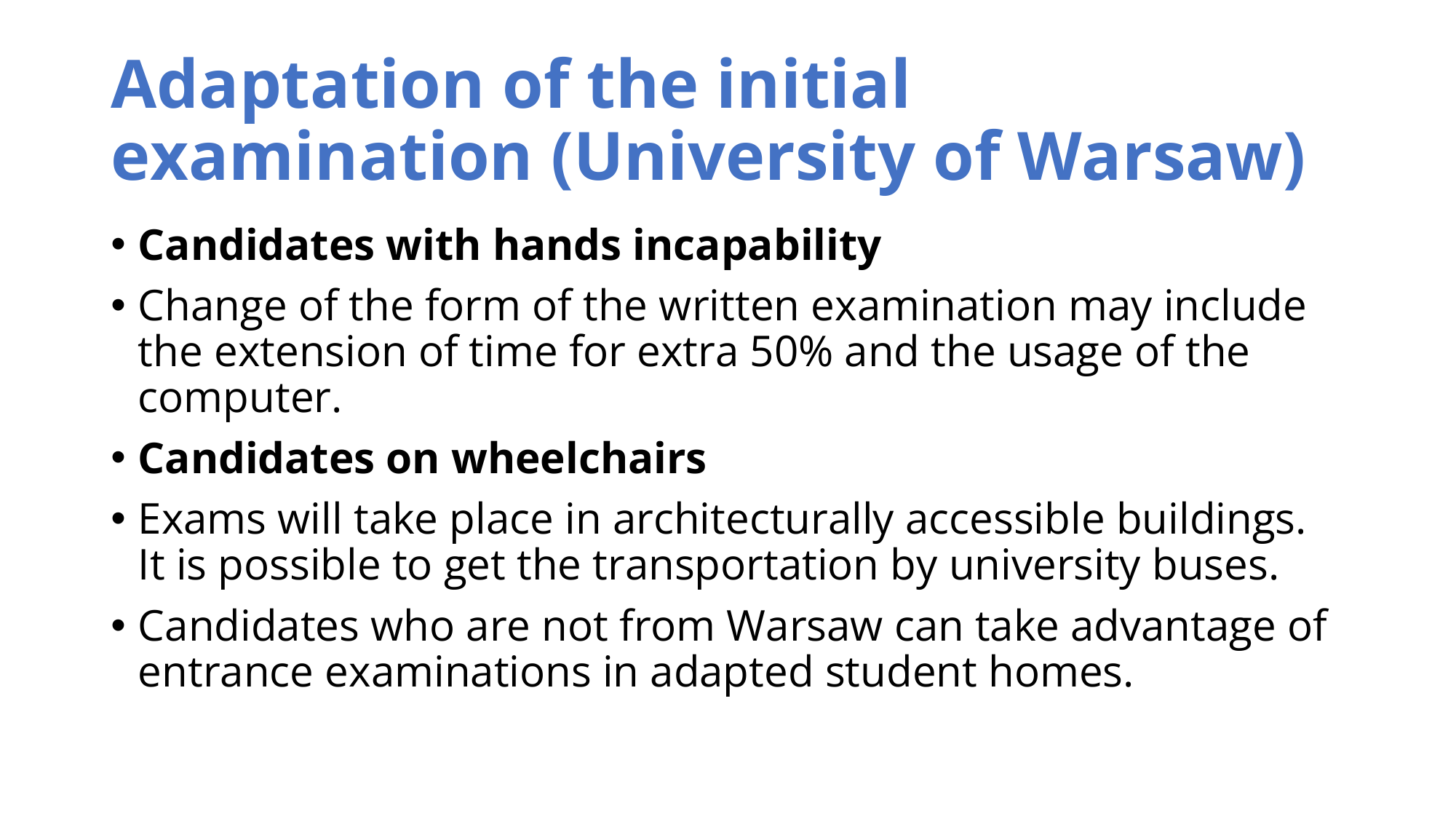

# Adaptation of the initial examination (University of Warsaw)
Candidates with hands incapability
Change of the form of the written examination may include the extension of time for extra 50% and the usage of the computer.
Candidates on wheelchairs
Exams will take place in architecturally accessible buildings. It is possible to get the transportation by university buses.
Candidates who are not from Warsaw can take advantage of entrance examinations in adapted student homes.